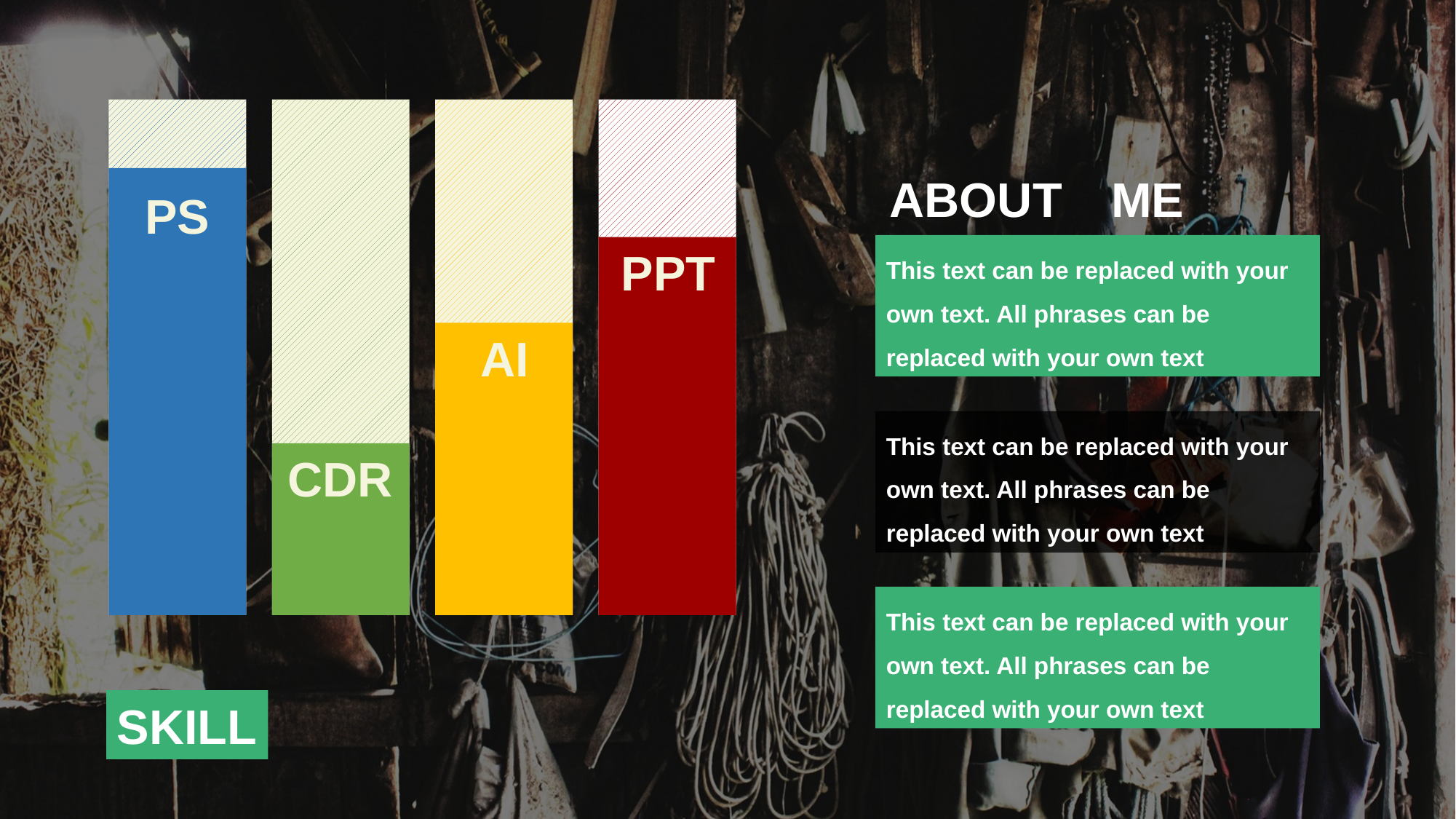

ABOUT
ME

PS
This text can be replaced with your own text. All phrases can be replaced with your own text

PPT
AI

This text can be replaced with your own text. All phrases can be replaced with your own text
CDR

This text can be replaced with your own text. All phrases can be replaced with your own text
SKILL